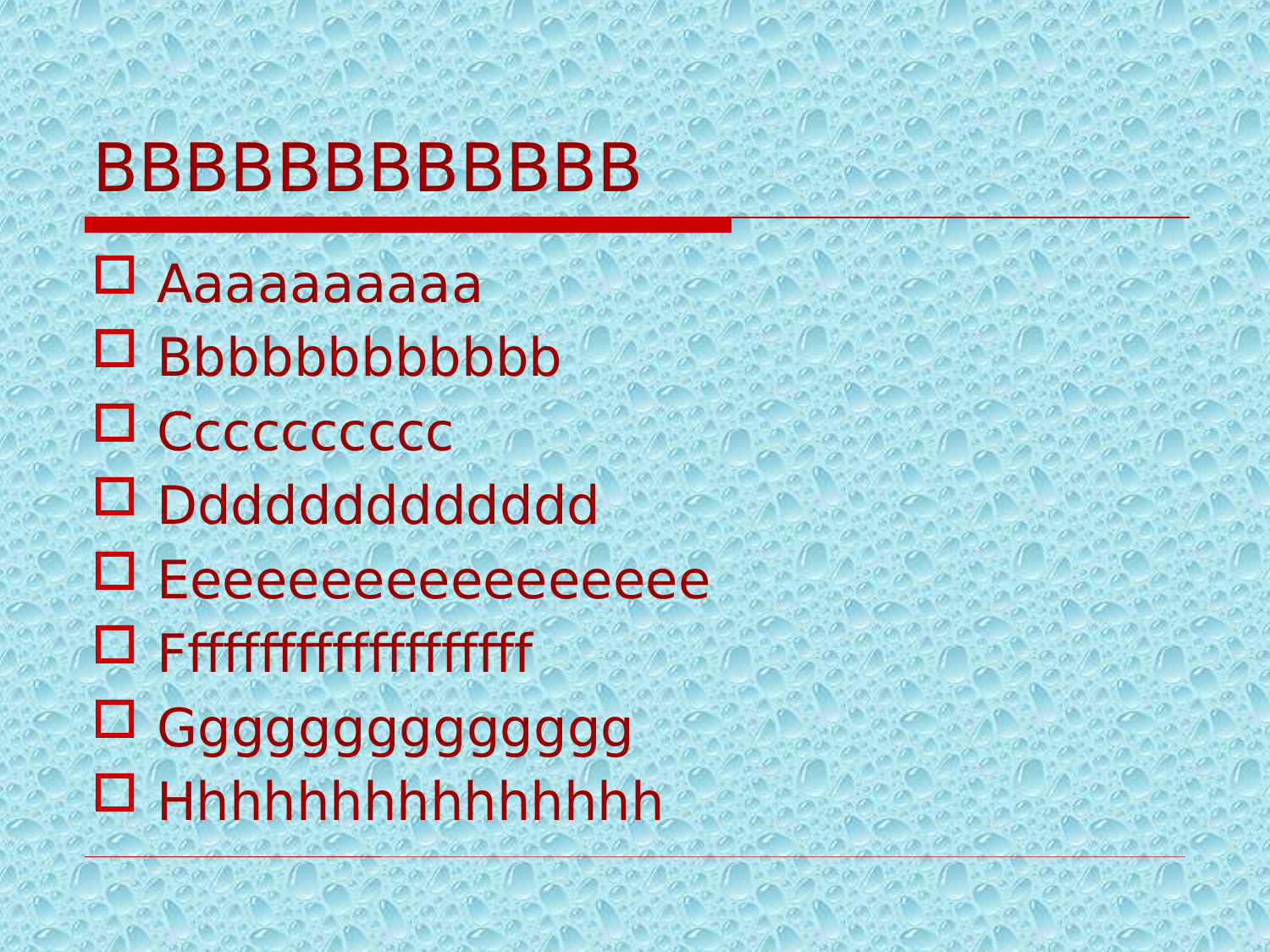

# BBBBBBBBBBBB
Aaaaaaaaaa
Bbbbbbbbbbbb
Cccccccccc
Ddddddddddddd
Eeeeeeeeeeeeeeeee
Ffffffffffffffffffff
Gggggggggggggg
Hhhhhhhhhhhhhhh